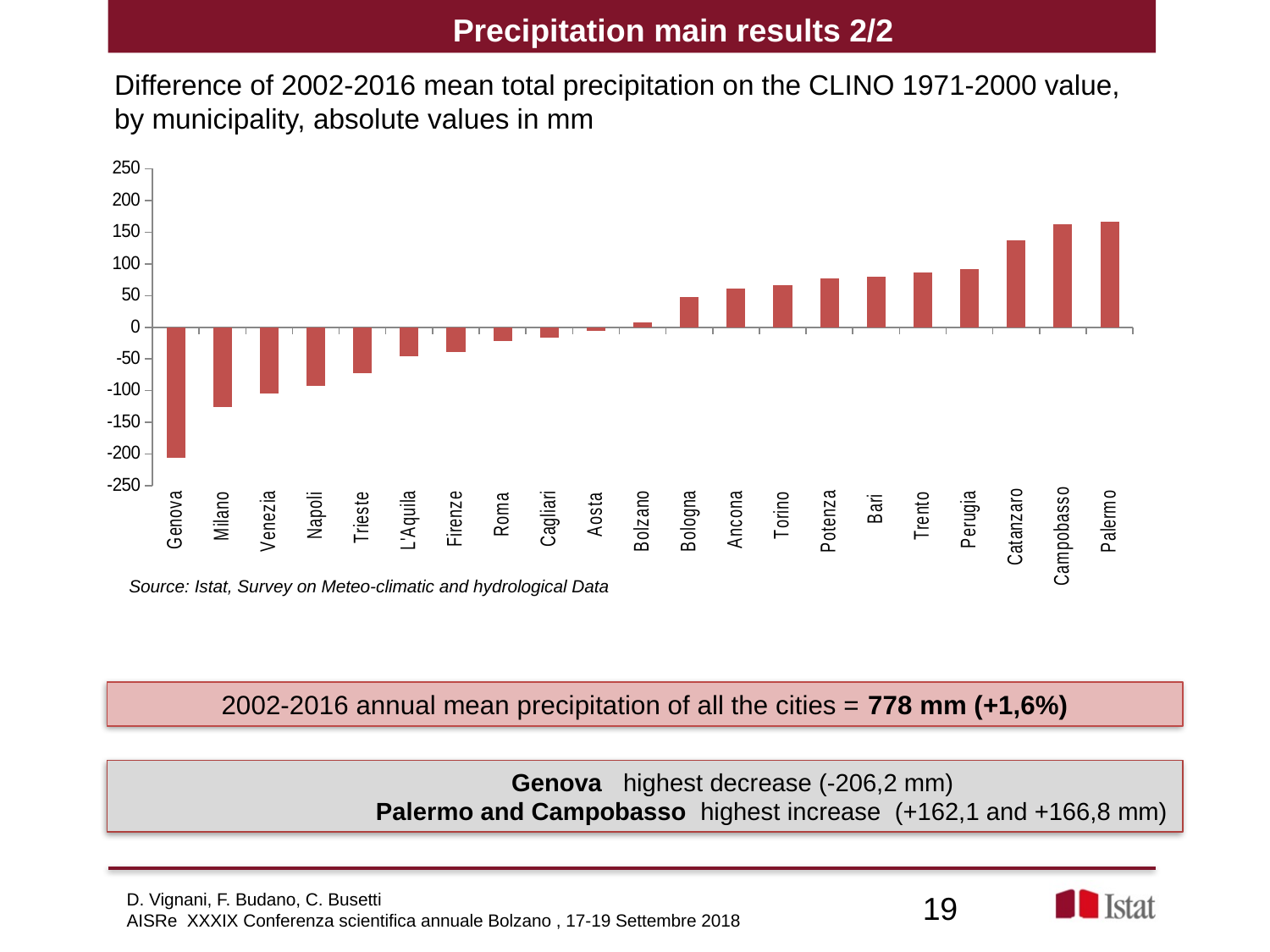

Precipitation main results 2/2

Difference of 2002-2016 mean total precipitation on the CLINO 1971-2000 value, by municipality, absolute values in mm

### Chart

| Category | ANOMALIE DELLA PRECIPITAZIONE TOTALE MEDIA ANNUA  |
|---|---|
| Genova | -206.2 |
| Milano | -125.3 |
| Venezia | -104.8 |
| Napoli | -92.3 |
| Trieste | -72.5 |
| L'Aquila | -45.5 |
| Firenze | -38.4 |
| Roma | -21.0 |
| Cagliari | -16.0 |
| Aosta | -5.5 |
| Bolzano | 7.9 |
| Bologna | 47.4 |
| Ancona | 60.7 |
| Torino | 66.0 |
| Potenza | 77.1 |
| Bari | 79.9 |
| Trento | 86.3 |
| Perugia | 91.8 |
| Catanzaro | 136.8 |
| Campobasso | 162.1 |
| Palermo | 166.8 |

Source: Istat, Survey on Meteo-climatic and hydrological Data
2002-2016 annual mean precipitation of all the cities = 778 mm (+1,6%)
	       Genova   highest decrease (-206,2 mm)
		Palermo and Campobasso  highest increase  (+162,1 and +166,8 mm)
D. Vignani, F. Budano, C. Busetti
AISRe  XXXIX Conferenza scientifica annuale Bolzano , 17-19 Settembre 2018
19